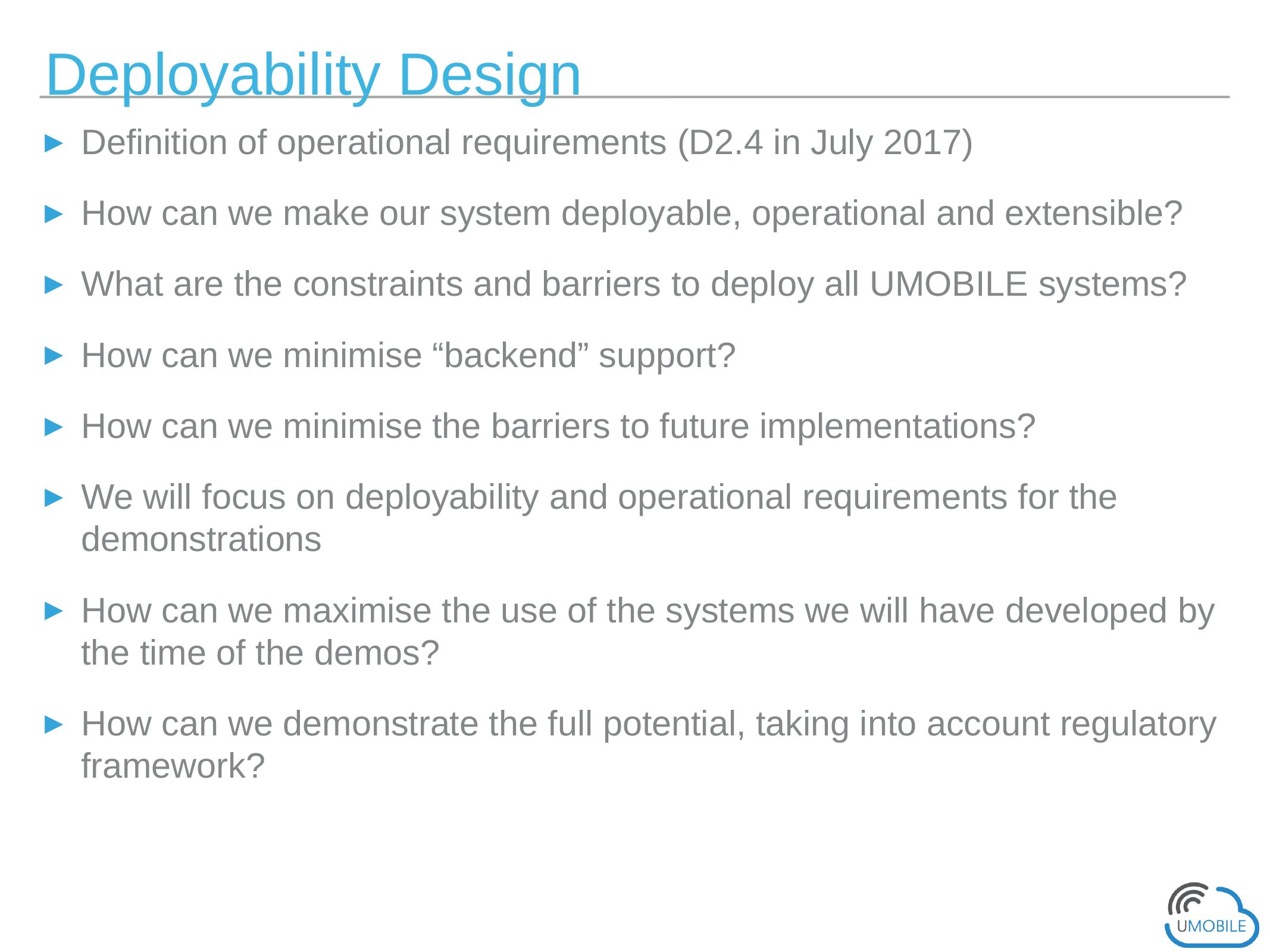

# Deployability Design
18
Definition of operational requirements (D2.4 in July 2017)
How can we make our system deployable, operational and extensible?
What are the constraints and barriers to deploy all UMOBILE systems?
How can we minimise “backend” support?
How can we minimise the barriers to future implementations?
We will focus on deployability and operational requirements for the demonstrations
How can we maximise the use of the systems we will have developed by the time of the demos?
How can we demonstrate the full potential, taking into account regulatory framework?